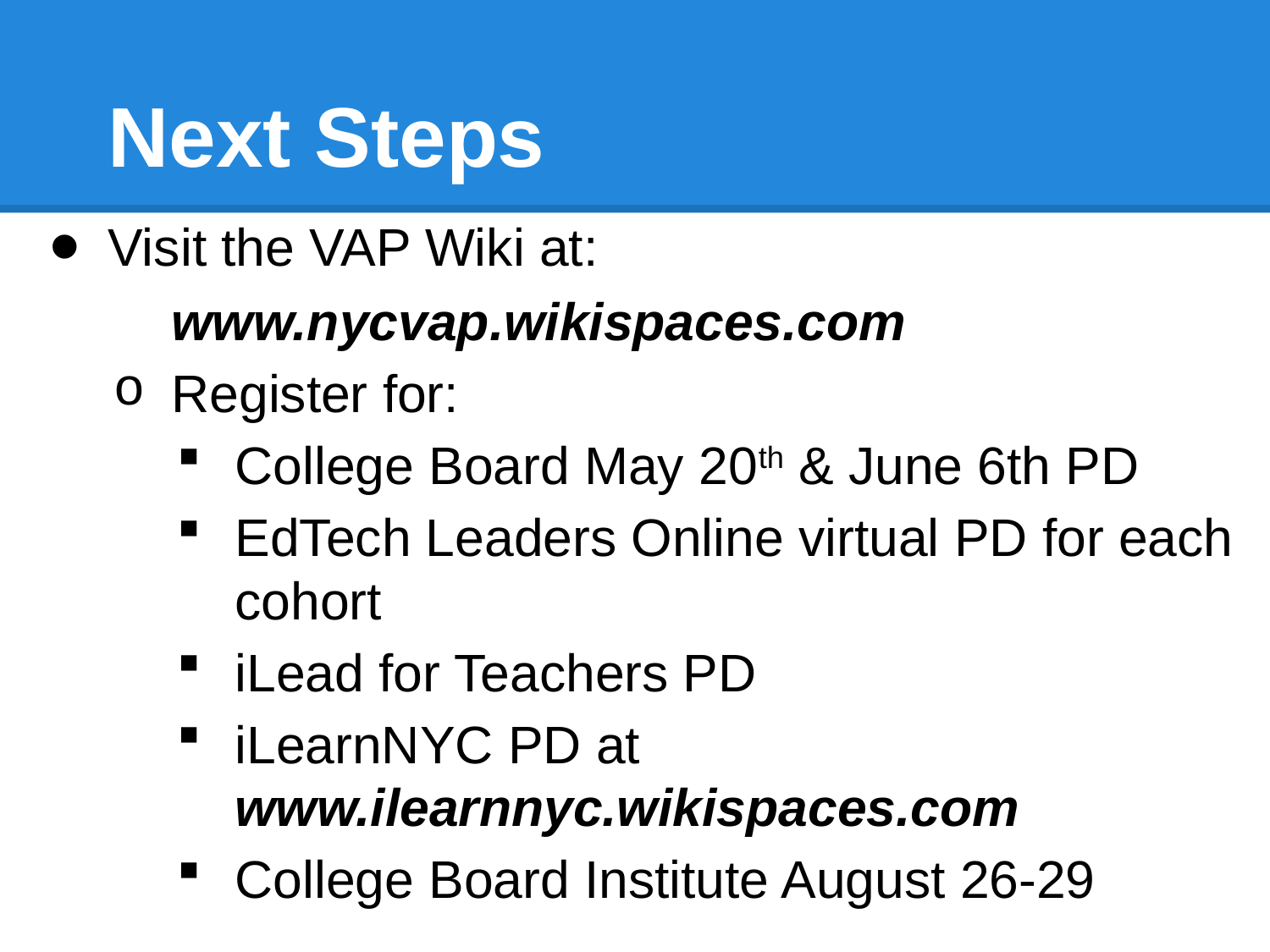

# Next Steps
Visit the VAP Wiki at:
www.nycvap.wikispaces.com
Register for:
College Board May 20th & June 6th PD
EdTech Leaders Online virtual PD for each cohort
iLead for Teachers PD
iLearnNYC PD at www.ilearnnyc.wikispaces.com
College Board Institute August 26-29